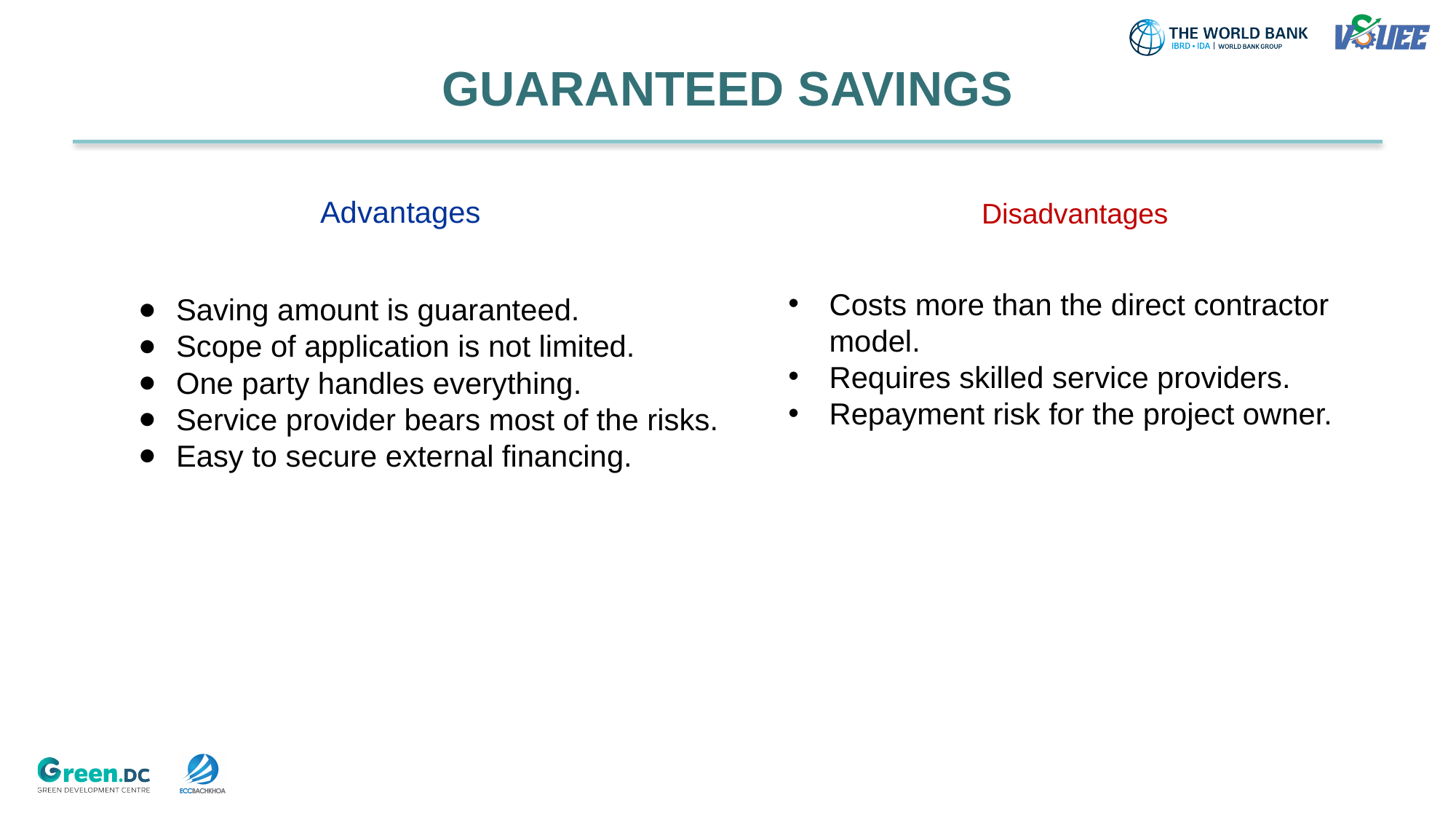

# GUARANTEED SAVINGS
Advantages
Disadvantages
Saving amount is guaranteed.
Scope of application is not limited.
One party handles everything.
Service provider bears most of the risks.
Easy to secure external financing.

Costs more than the direct contractor model.
Requires skilled service providers.
Repayment risk for the project owner.